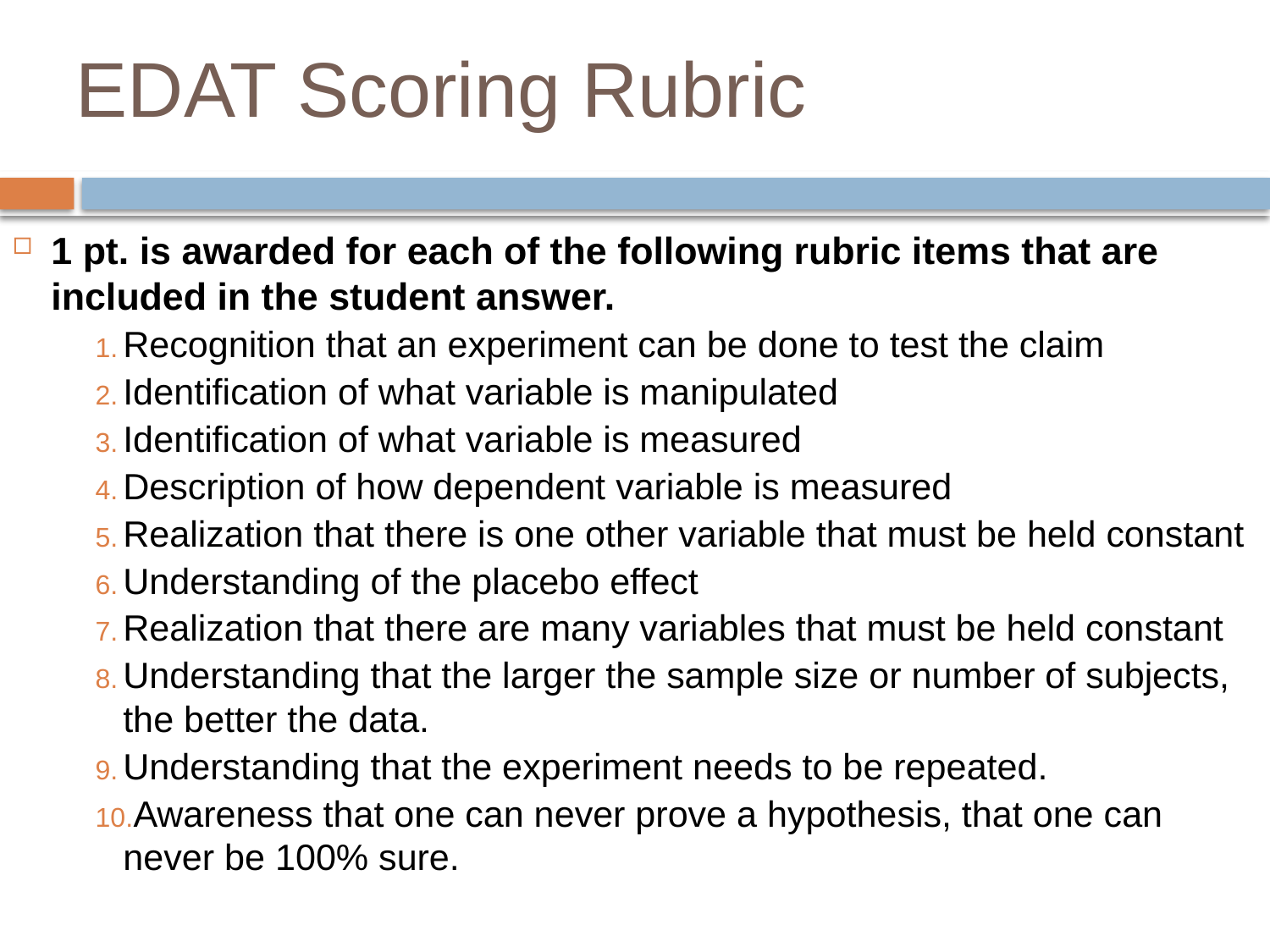

# EDAT Scoring Rubric
1 pt. is awarded for each of the following rubric items that are included in the student answer.
Recognition that an experiment can be done to test the claim
Identification of what variable is manipulated
Identification of what variable is measured
Description of how dependent variable is measured
Realization that there is one other variable that must be held constant
Understanding of the placebo effect
Realization that there are many variables that must be held constant
Understanding that the larger the sample size or number of subjects, the better the data.
Understanding that the experiment needs to be repeated.
 Awareness that one can never prove a hypothesis, that one can never be 100% sure.